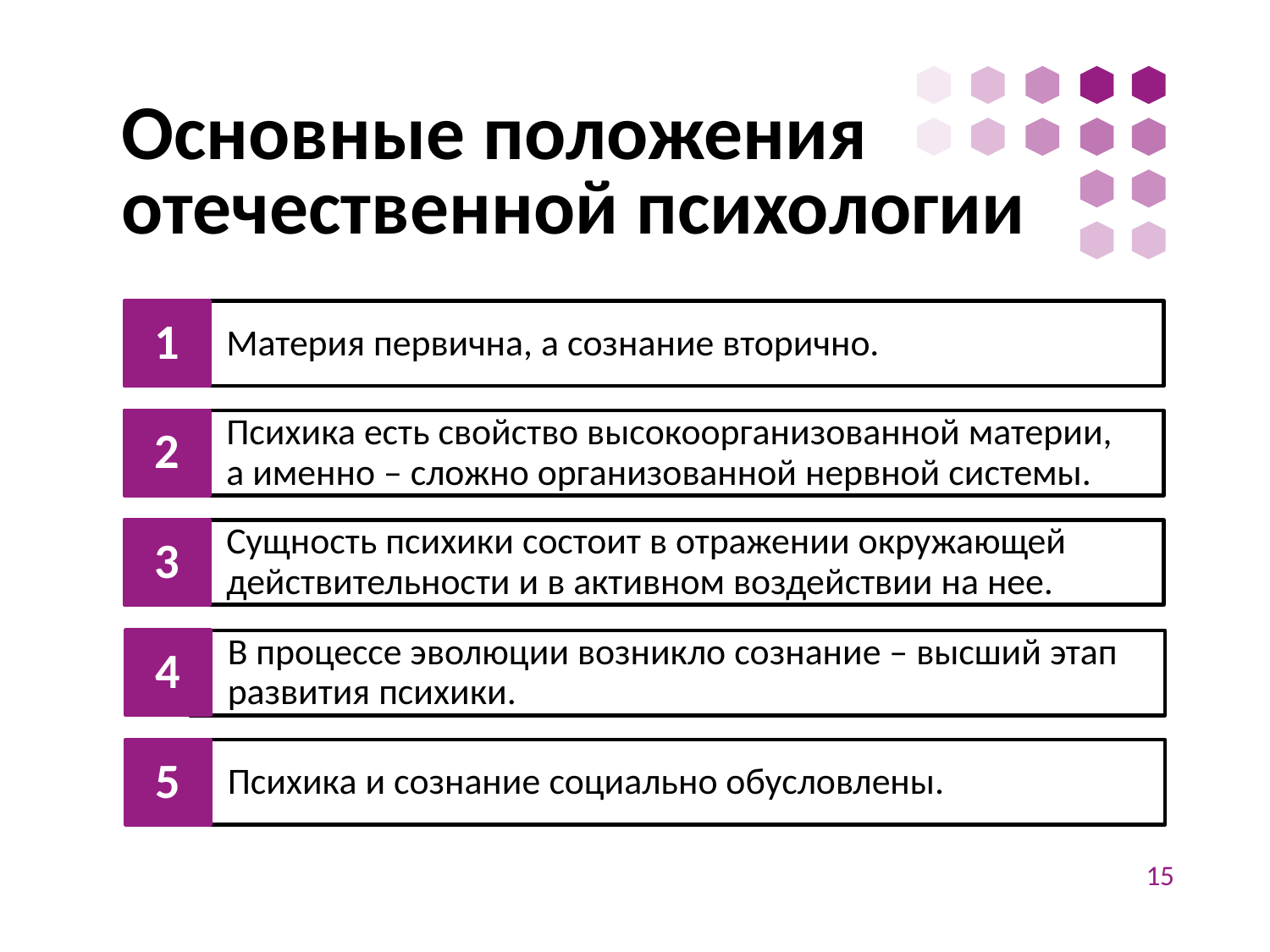

# Основные положения отечественной психологии
1
Материя первична, а сознание вторично.
2
Психика есть свойство высокоорганизованной материи,
а именно – сложно организованной нервной системы.
3
Сущность психики состоит в отражении окружающей действительности и в активном воздействии на нее.
4
В процессе эволюции возникло сознание – высший этап развития психики.
5
Психика и сознание социально обусловлены.
15